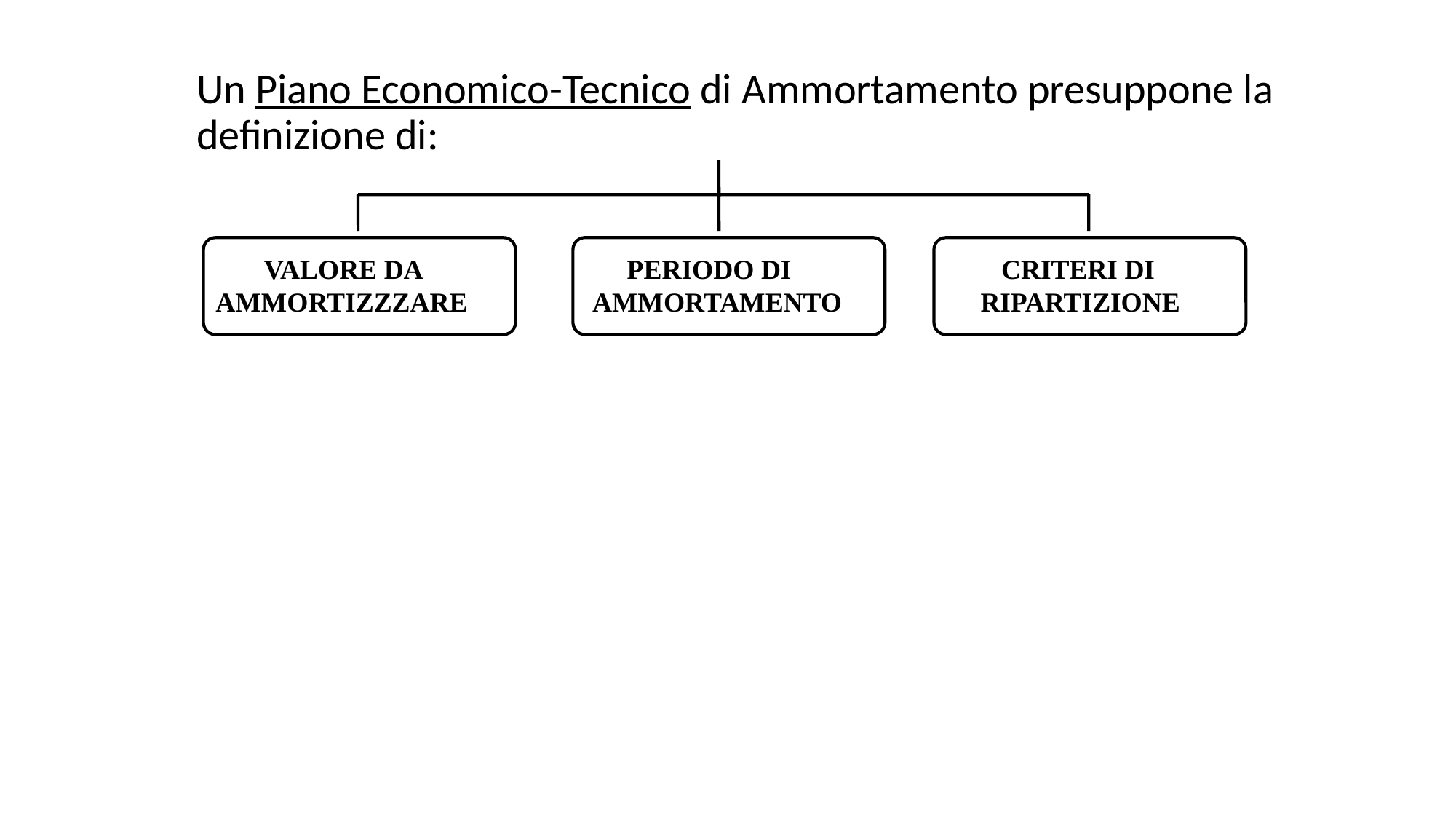

# Un Piano Economico-Tecnico di Ammortamento presuppone la definizione di:

       VALORE DA
AMMORTIZZZARE

     PERIODO DI
AMMORTAMENTO
   CRITERI DI
RIPARTIZIONE